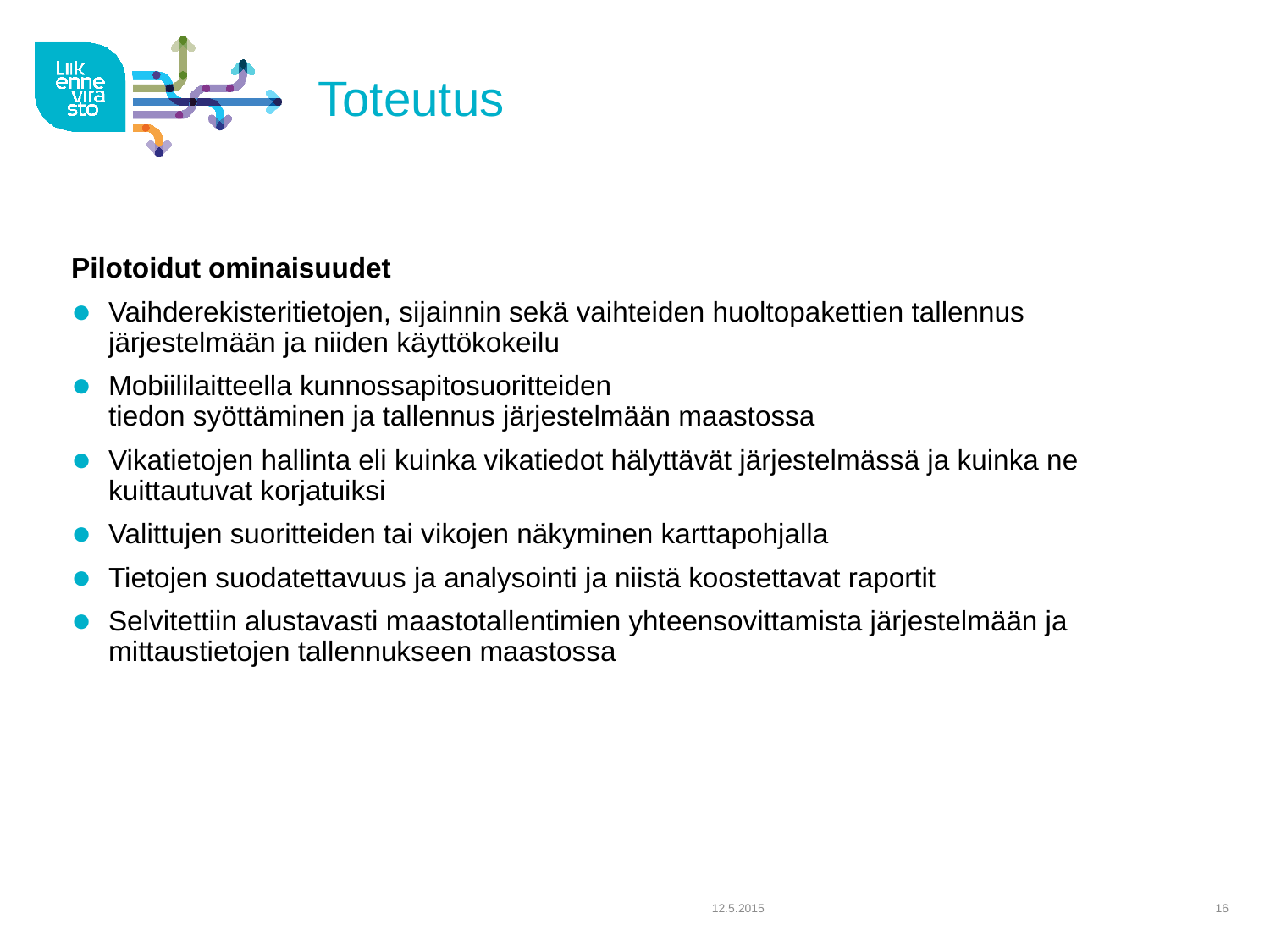

# Toteutus
Pilotoidut ominaisuudet
Vaihderekisteritietojen, sijainnin sekä vaihteiden huoltopakettien tallennus järjestelmään ja niiden käyttökokeilu
Mobiililaitteella kunnossapitosuoritteiden
tiedon syöttäminen ja tallennus järjestelmään maastossa
Vikatietojen hallinta eli kuinka vikatiedot hälyttävät järjestelmässä ja kuinka ne kuittautuvat korjatuiksi
Valittujen suoritteiden tai vikojen näkyminen karttapohjalla
Tietojen suodatettavuus ja analysointi ja niistä koostettavat raportit
Selvitettiin alustavasti maastotallentimien yhteensovittamista järjestelmään ja mittaustietojen tallennukseen maastossa

12.5.2015

16